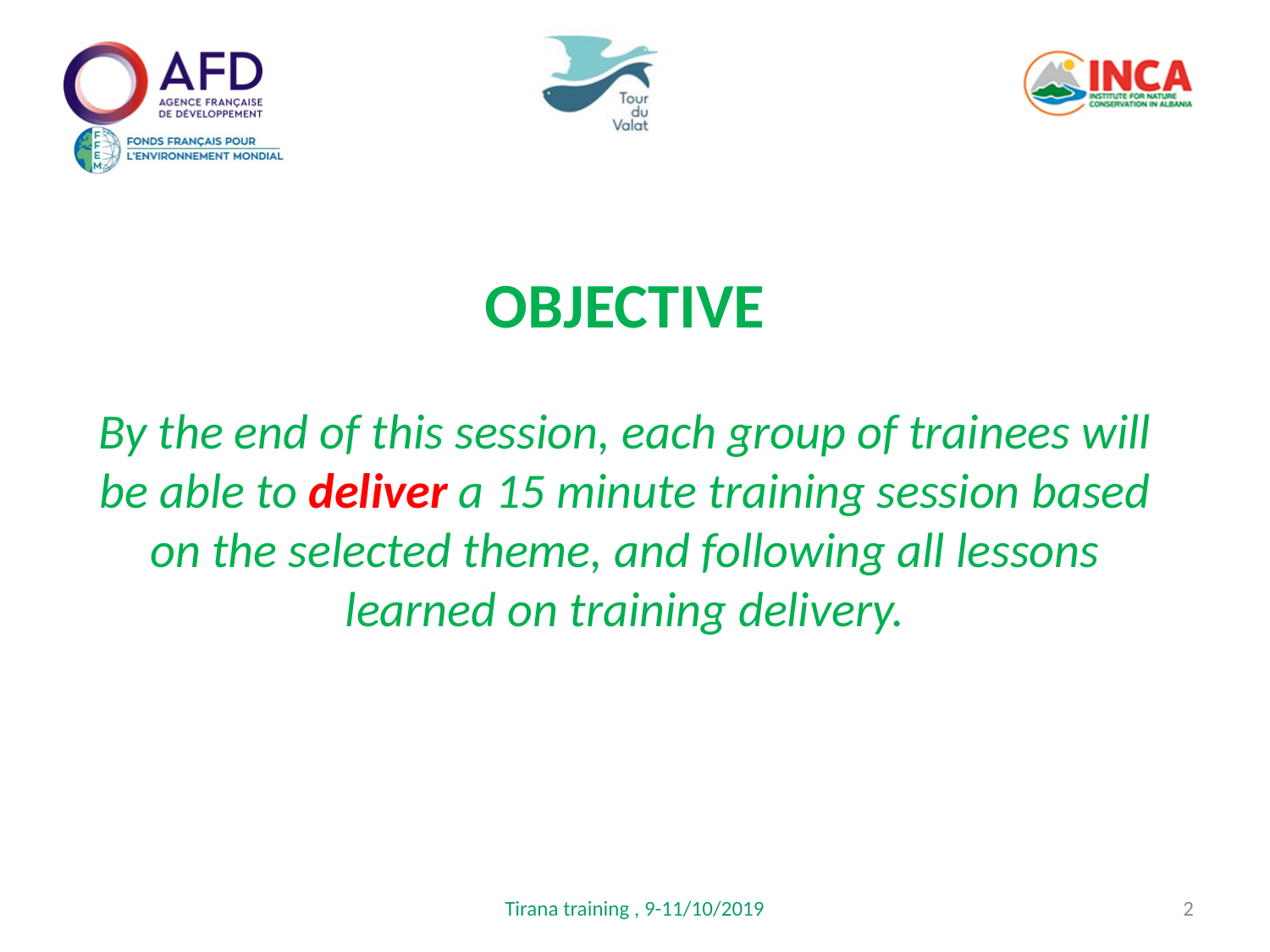

OBJECTIVE

By the end of this session, each group of trainees will be able to deliver a 15 minute training session based on the selected theme, and following all lessons learned on training delivery.
Tirana training , 9-11/10/2019
2